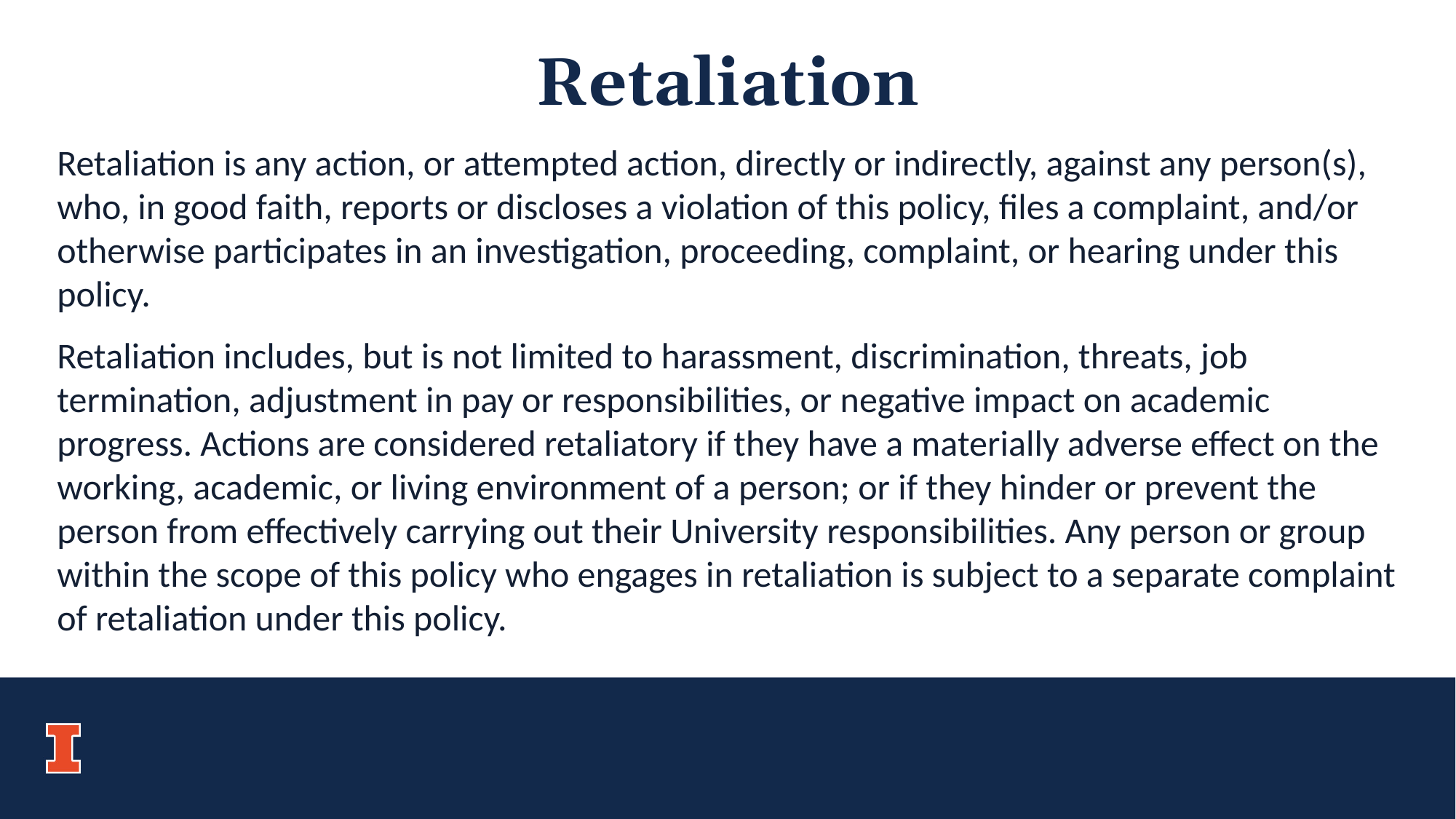

Retaliation
Retaliation is any action, or attempted action, directly or indirectly, against any person(s), who, in good faith, reports or discloses a violation of this policy, files a complaint, and/or otherwise participates in an investigation, proceeding, complaint, or hearing under this policy.

Retaliation includes, but is not limited to harassment, discrimination, threats, job termination, adjustment in pay or responsibilities, or negative impact on academic progress. Actions are considered retaliatory if they have a materially adverse effect on the working, academic, or living environment of a person; or if they hinder or prevent the person from effectively carrying out their University responsibilities. Any person or group within the scope of this policy who engages in retaliation is subject to a separate complaint of retaliation under this policy.